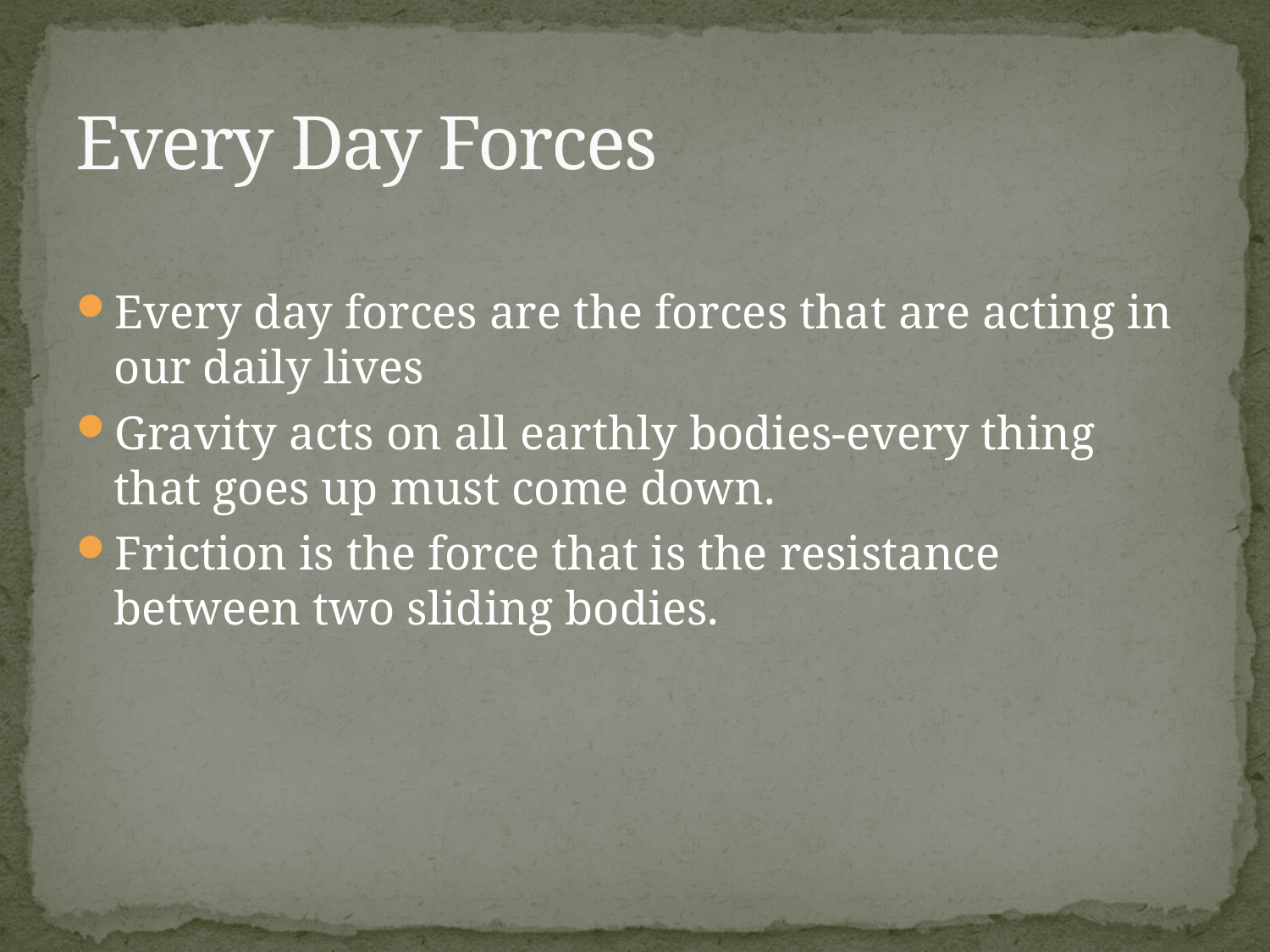

# Every Day Forces

Every day forces are the forces that are acting in our daily lives
Gravity acts on all earthly bodies-every thing that goes up must come down.
Friction is the force that is the resistance between two sliding bodies.